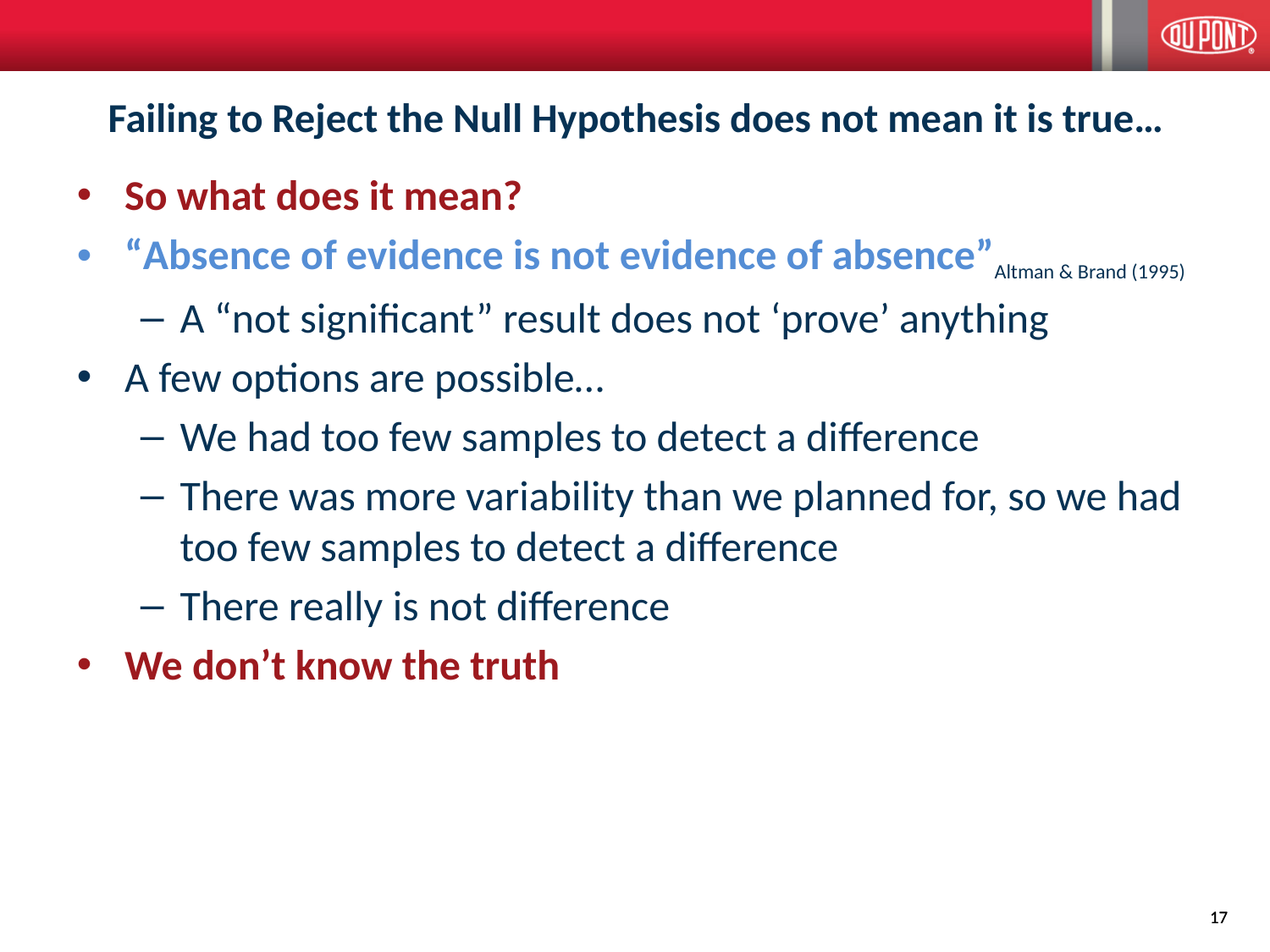

# Failing to Reject the Null Hypothesis does not mean it is true…
So what does it mean?
“Absence of evidence is not evidence of absence”Altman & Brand (1995)
A “not significant” result does not ‘prove’ anything
A few options are possible…
We had too few samples to detect a difference
There was more variability than we planned for, so we had too few samples to detect a difference
There really is not difference
We don’t know the truth